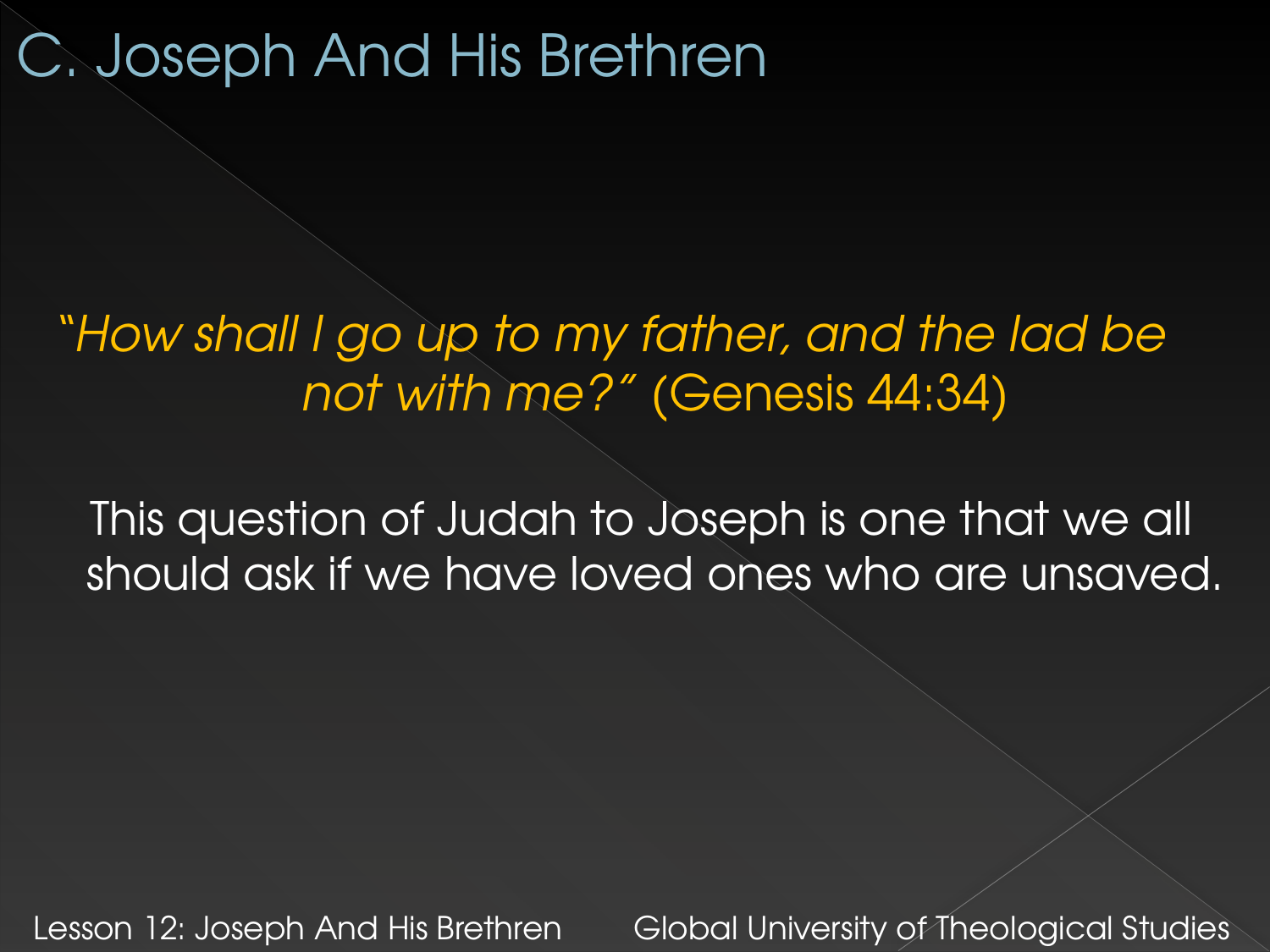

# C. Joseph And His Brethren
“How shall I go up to my father, and the lad be    not with me?” (Genesis 44:34)

  This question of Judah to Joseph is one that we all should ask if we have loved ones who are unsaved.
Lesson 12: Joseph And His Brethren        Global University of Theological Studies